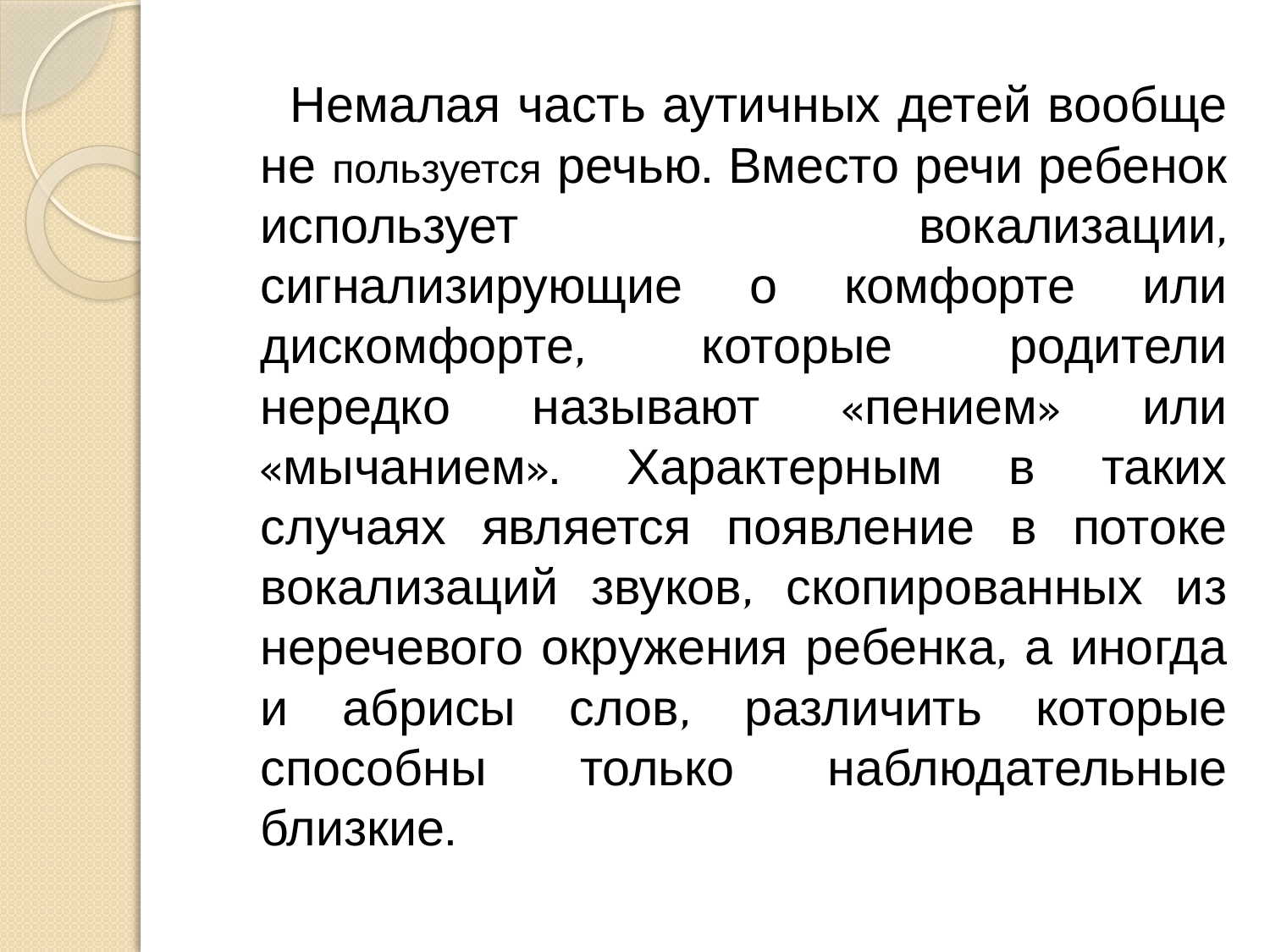

Немалая часть аутичных детей вообще не пользуется речью. Вместо речи ребенок использует вокализации, сигнализирующие о комфорте или дискомфорте, которые родители нередко называют «пением» или «мычанием». Характерным в таких случаях является появление в потоке вокализаций звуков, скопированных из неречевого окружения ребенка, а иногда и абрисы слов, различить которые способны только наблюдательные близкие.